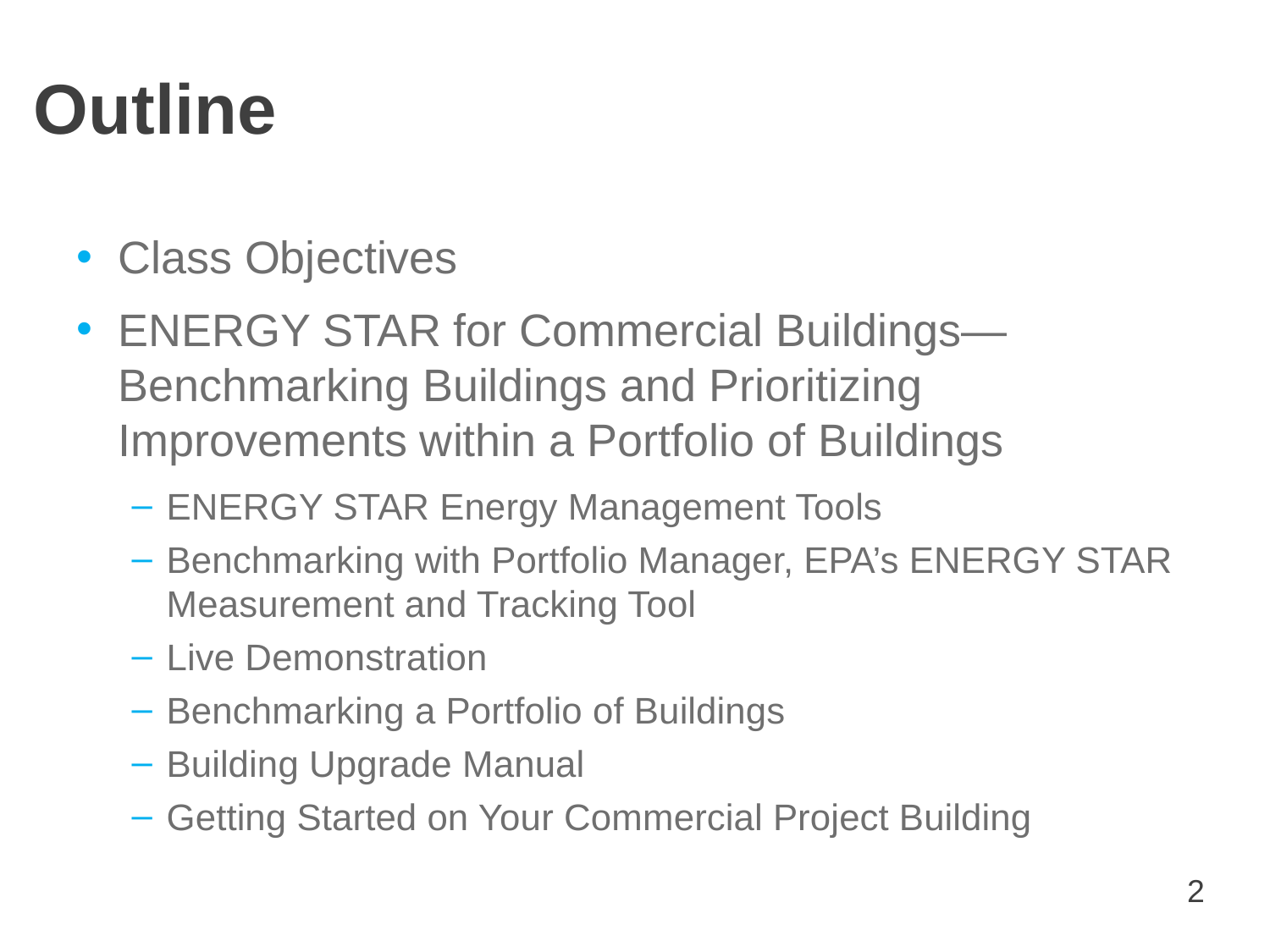

# Outline
Class Objectives
ENERGY STAR for Commercial Buildings— Benchmarking Buildings and Prioritizing Improvements within a Portfolio of Buildings
ENERGY STAR Energy Management Tools
Benchmarking with Portfolio Manager, EPA’s ENERGY STAR Measurement and Tracking Tool
Live Demonstration
Benchmarking a Portfolio of Buildings
Building Upgrade Manual
Getting Started on Your Commercial Project Building